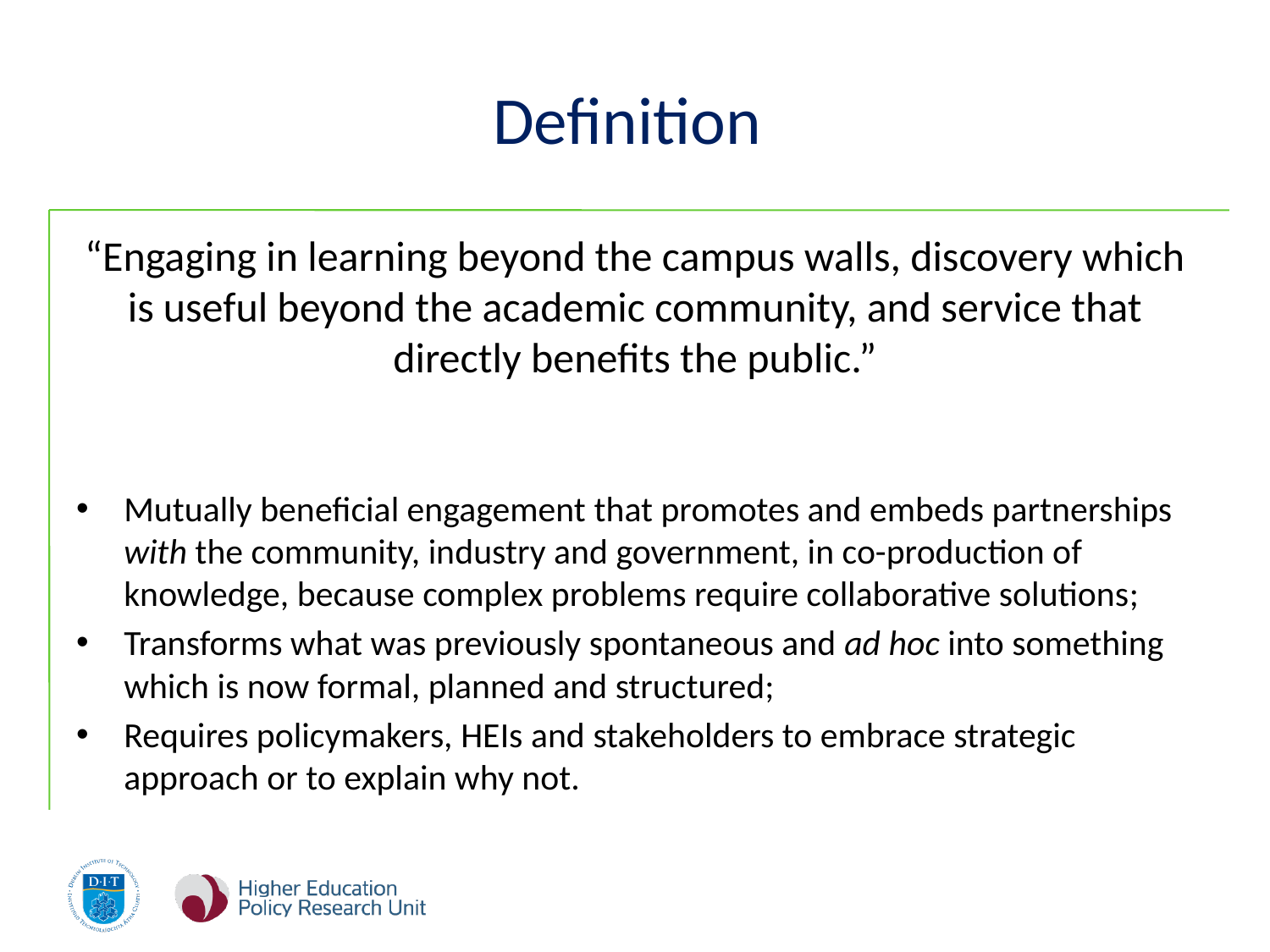

# Definition
“Engaging in learning beyond the campus walls, discovery which is useful beyond the academic community, and service that directly benefits the public.”

Mutually beneficial engagement that promotes and embeds partnerships with the community, industry and government, in co-production of knowledge, because complex problems require collaborative solutions;
Transforms what was previously spontaneous and ad hoc into something which is now formal, planned and structured;
Requires policymakers, HEIs and stakeholders to embrace strategic approach or to explain why not.